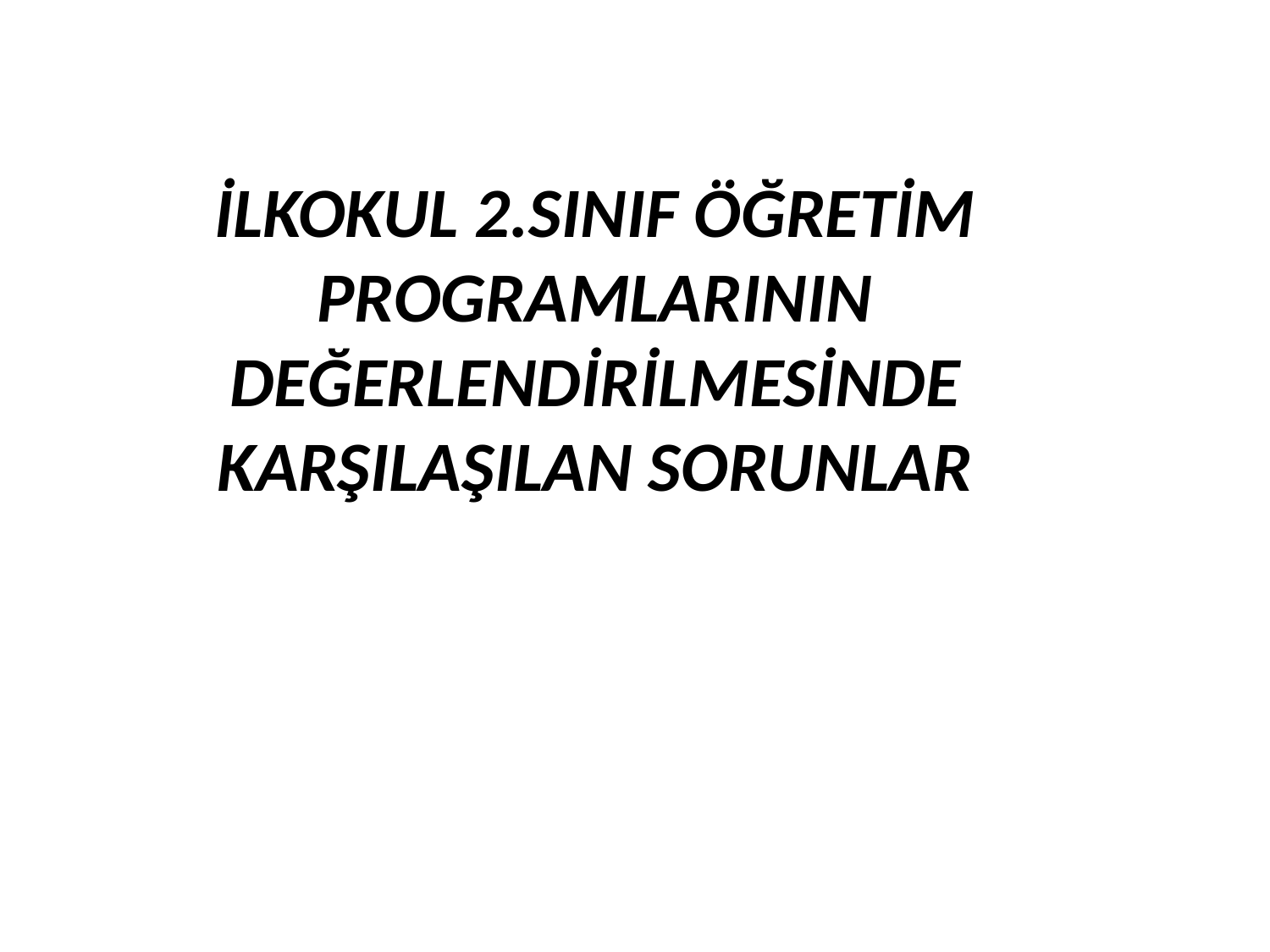

# İLKOKUL 2.SINIF ÖĞRETİM PROGRAMLARININ DEĞERLENDİRİLMESİNDE KARŞILAŞILAN SORUNLAR